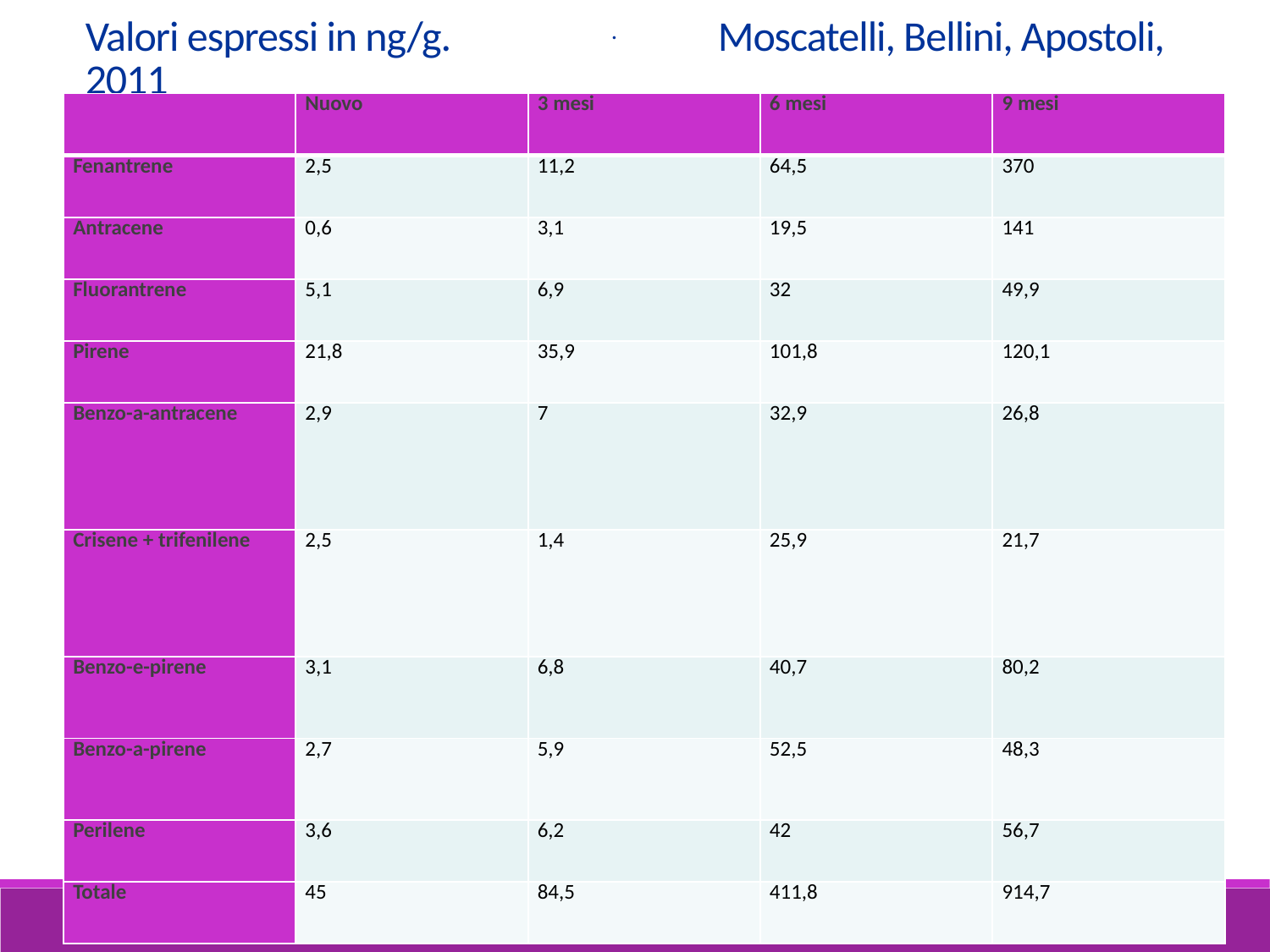

.
Valori espressi in ng/g.                               Moscatelli, Bellini, Apostoli, 2011
|  | Nuovo | 3 mesi | 6 mesi | 9 mesi |
| --- | --- | --- | --- | --- |
| Fenantrene | 2,5 | 11,2 | 64,5 | 370 |
| Antracene | 0,6 | 3,1 | 19,5 | 141 |
| Fluorantrene | 5,1 | 6,9 | 32 | 49,9 |
| Pirene | 21,8 | 35,9 | 101,8 | 120,1 |
| Benzo-a-antracene | 2,9 | 7 | 32,9 | 26,8 |
| Crisene + trifenilene | 2,5 | 1,4 | 25,9 | 21,7 |
| Benzo-e-pirene | 3,1 | 6,8 | 40,7 | 80,2 |
| Benzo-a-pirene | 2,7 | 5,9 | 52,5 | 48,3 |
| Perilene | 3,6 | 6,2 | 42 | 56,7 |
| Totale | 45 | 84,5 | 411,8 | 914,7 |